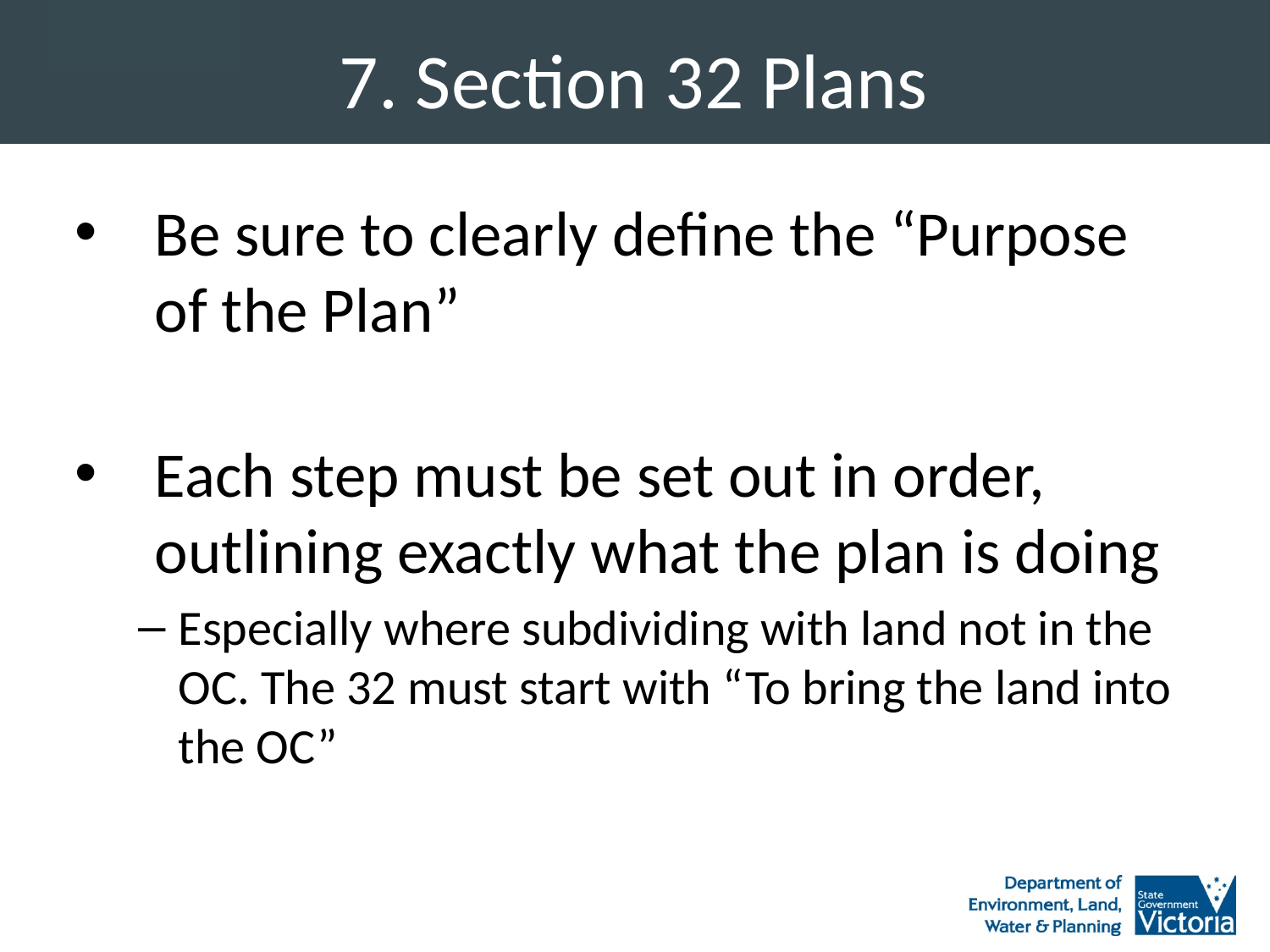

# 7. Section 32 Plans
Be sure to clearly define the “Purpose of the Plan”
Each step must be set out in order, outlining exactly what the plan is doing
Especially where subdividing with land not in the OC. The 32 must start with “To bring the land into the OC”